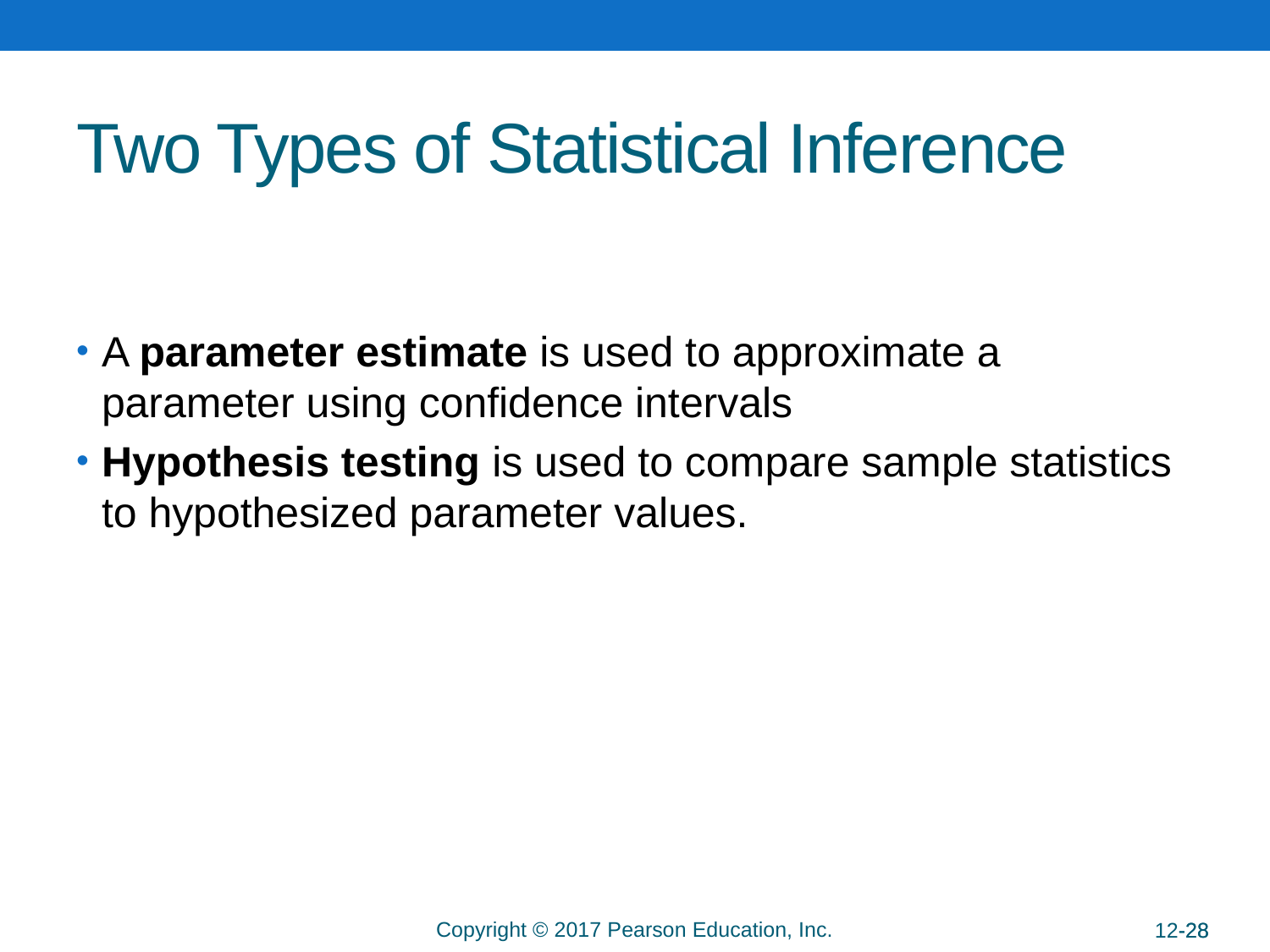

# Two Types of Statistical Inference
A parameter estimate is used to approximate a parameter using confidence intervals
Hypothesis testing is used to compare sample statistics to hypothesized parameter values.